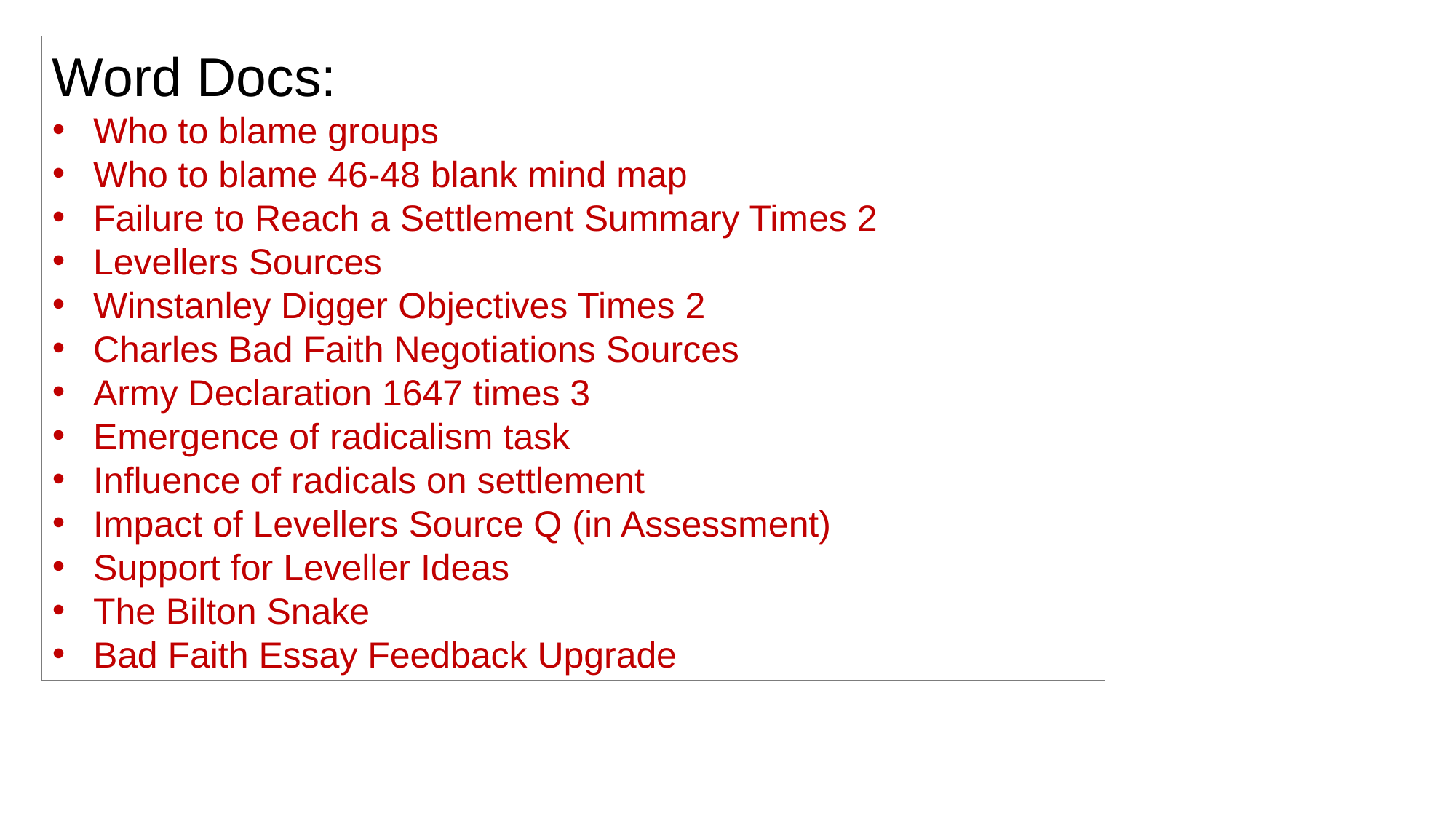

Word Docs:
Who to blame groups
Who to blame 46-48 blank mind map
Failure to Reach a Settlement Summary Times 2
Levellers Sources
Winstanley Digger Objectives Times 2
Charles Bad Faith Negotiations Sources
Army Declaration 1647 times 3
Emergence of radicalism task
Influence of radicals on settlement
Impact of Levellers Source Q (in Assessment)
Support for Leveller Ideas
The Bilton Snake
Bad Faith Essay Feedback Upgrade